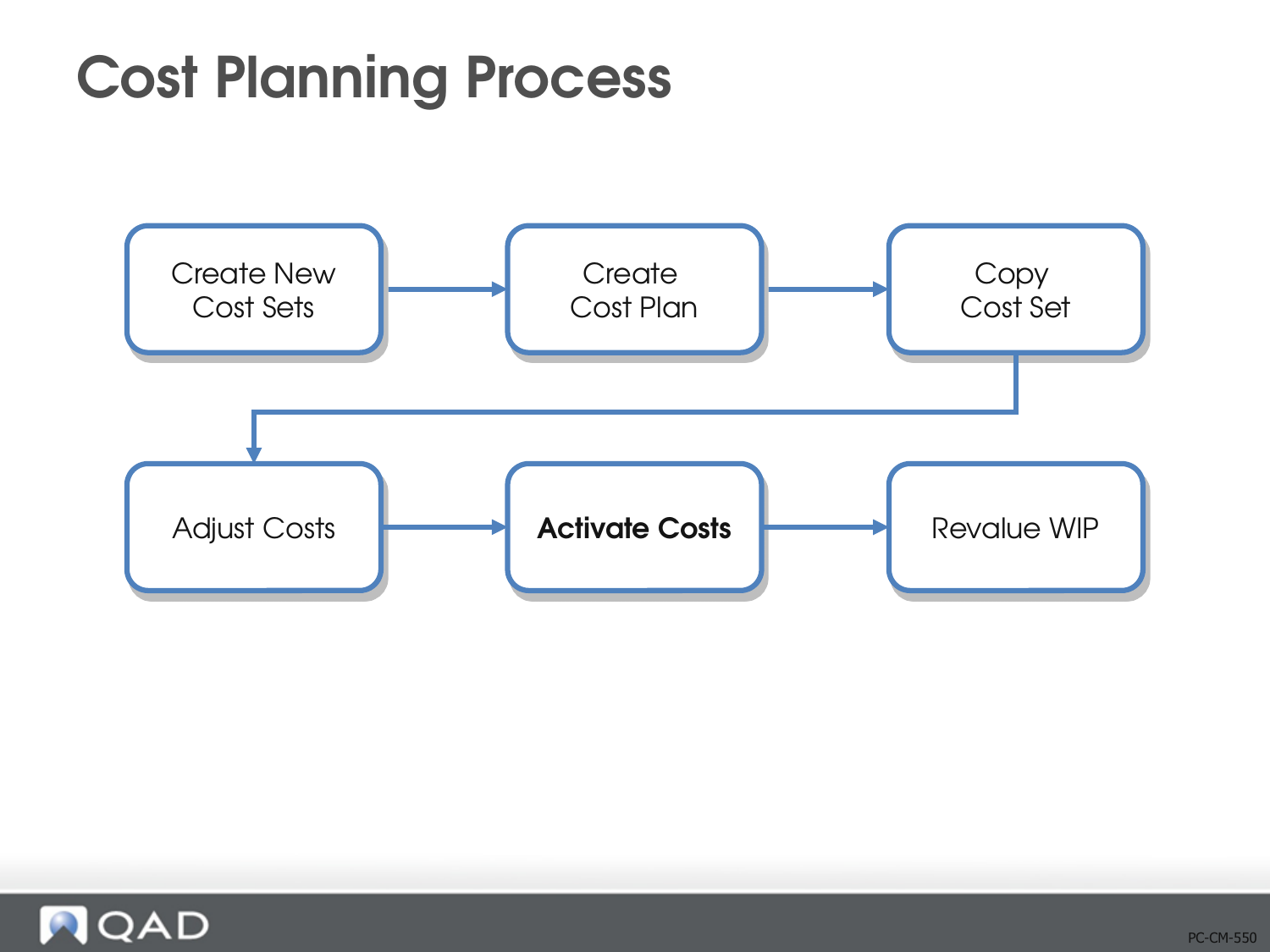

# Cost Planning Process

Create New
Cost Sets

Create
Cost Plan
Copy
Cost Set
Adjust Costs
Activate Costs
Revalue WIP
PC-CM-550